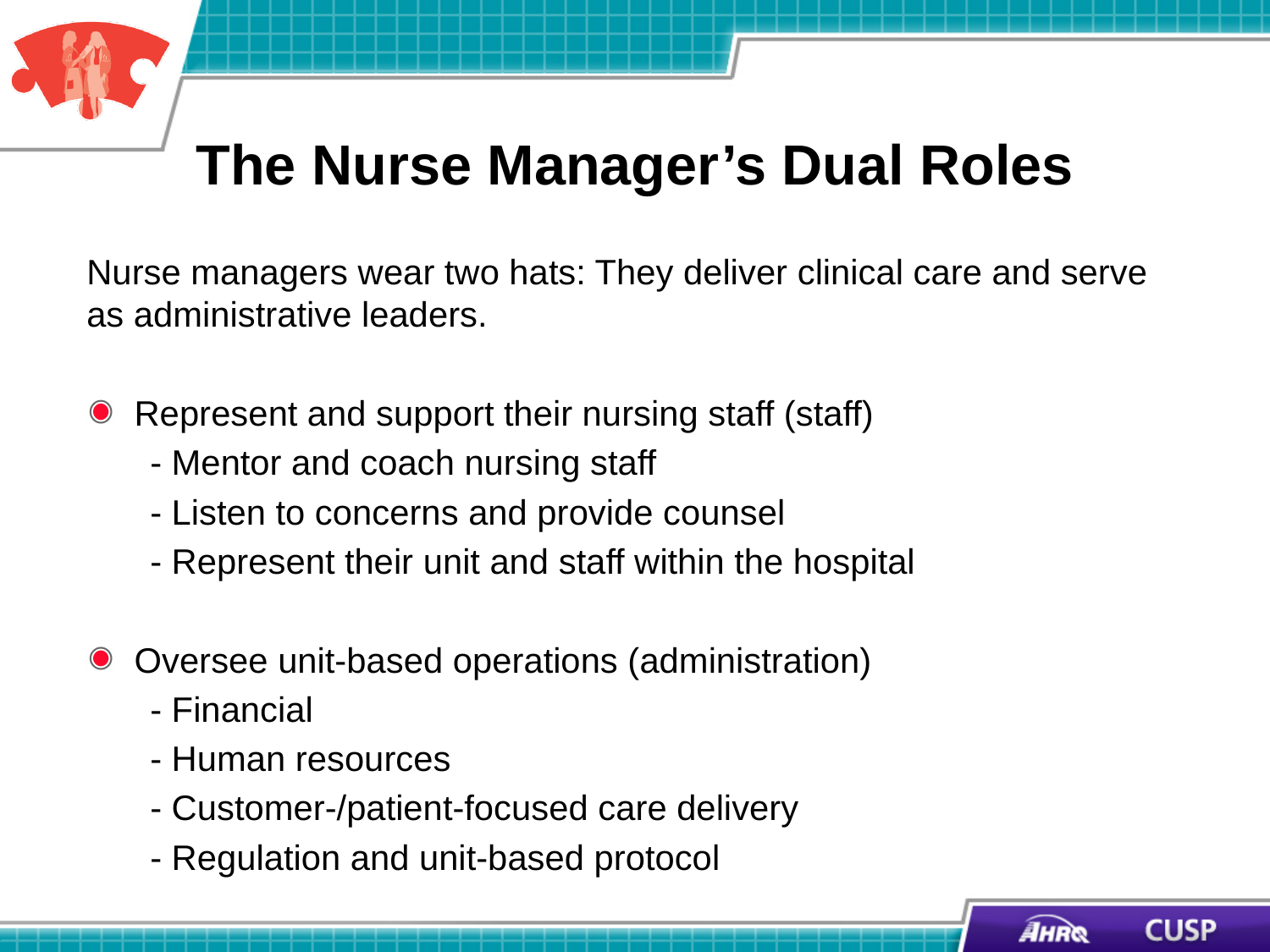

# The Nurse Manager’s Dual Roles
Nurse managers wear two hats: They deliver clinical care and serve as administrative leaders.

Represent and support their nursing staff (staff)
- Mentor and coach nursing staff
- Listen to concerns and provide counsel
- Represent their unit and staff within the hospital

Oversee unit-based operations (administration)
- Financial
- Human resources
- Customer-/patient-focused care delivery
- Regulation and unit-based protocol